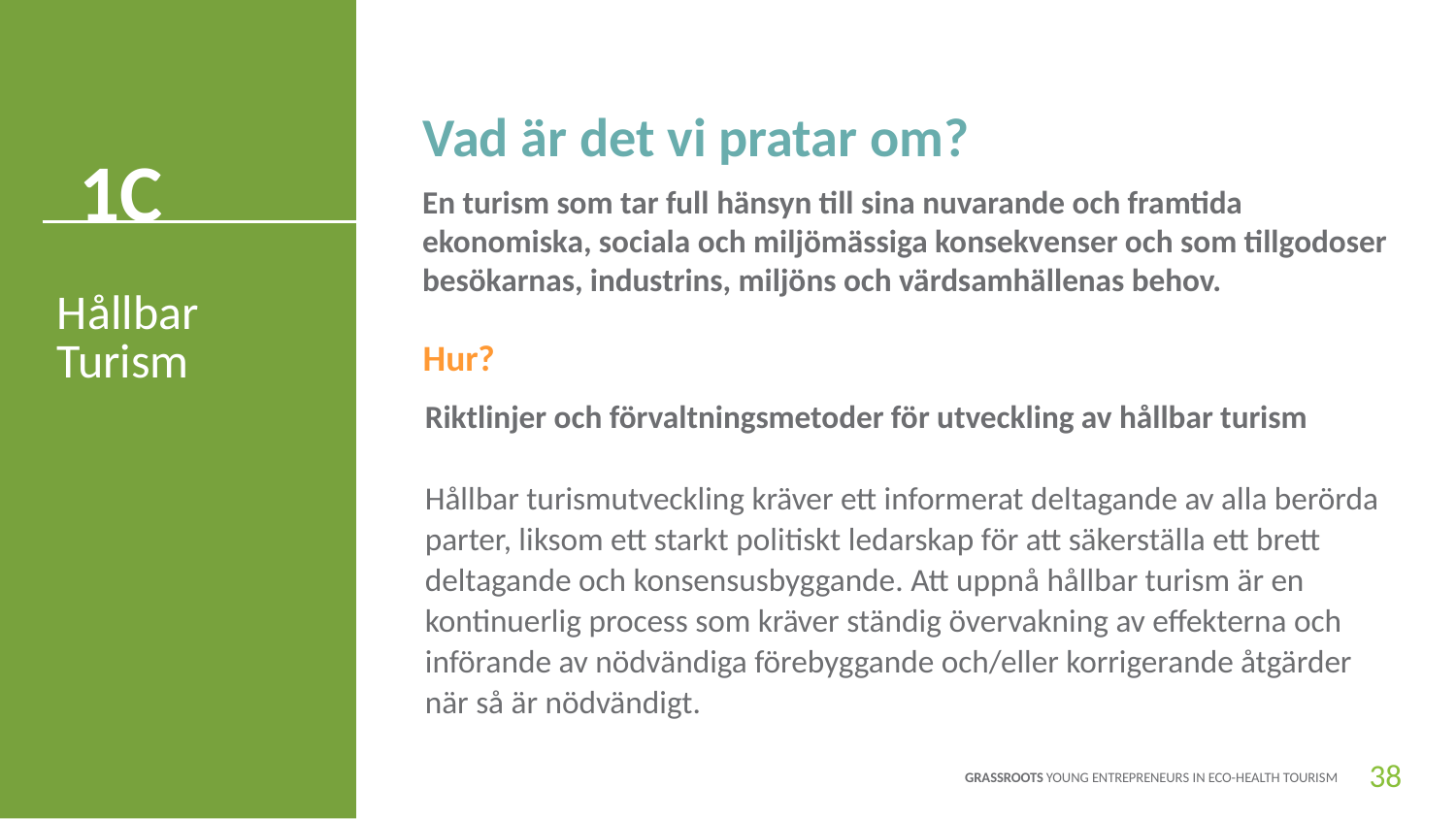

Vad är det vi pratar om?
1C

En turism som tar full hänsyn till sina nuvarande och framtida ekonomiska, sociala och miljömässiga konsekvenser och som tillgodoser besökarnas, industrins, miljöns och värdsamhällenas behov.

Hållbar
Turism
Hur?
Riktlinjer och förvaltningsmetoder för utveckling av hållbar turism

Hållbar turismutveckling kräver ett informerat deltagande av alla berörda parter, liksom ett starkt politiskt ledarskap för att säkerställa ett brett deltagande och konsensusbyggande. Att uppnå hållbar turism är en kontinuerlig process som kräver ständig övervakning av effekterna och införande av nödvändiga förebyggande och/eller korrigerande åtgärder när så är nödvändigt.
38